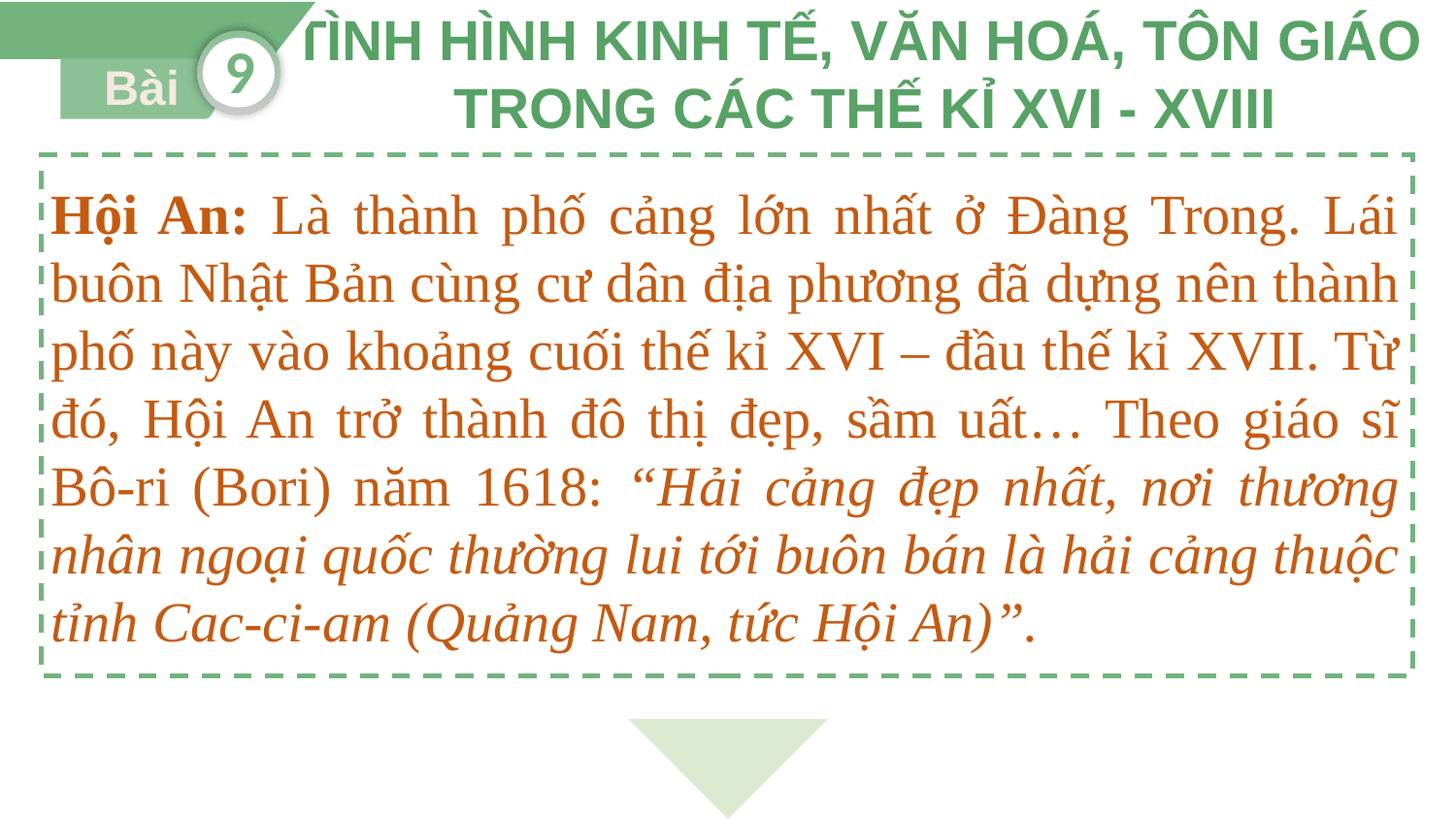

TÌNH HÌNH KINH TẾ, VĂN HOÁ, TÔN GIÁO
TRONG CÁC THẾ KỈ XVI - XVIII

9

Bài

Hội An: Là thành phố cảng lớn nhất ở Đàng Trong. Lái buôn Nhật Bản cùng cư dân địa phương đã dựng nên thành phố này vào khoảng cuối thế kỉ XVI – đầu thế kỉ XVII. Từ đó, Hội An trở thành đô thị đẹp, sầm uất… Theo giáo sĩ Bô-ri (Bori) năm 1618: “Hải cảng đẹp nhất, nơi thương nhân ngoại quốc thường lui tới buôn bán là hải cảng thuộc tỉnh Cac-ci-am (Quảng Nam, tức Hội An)”.